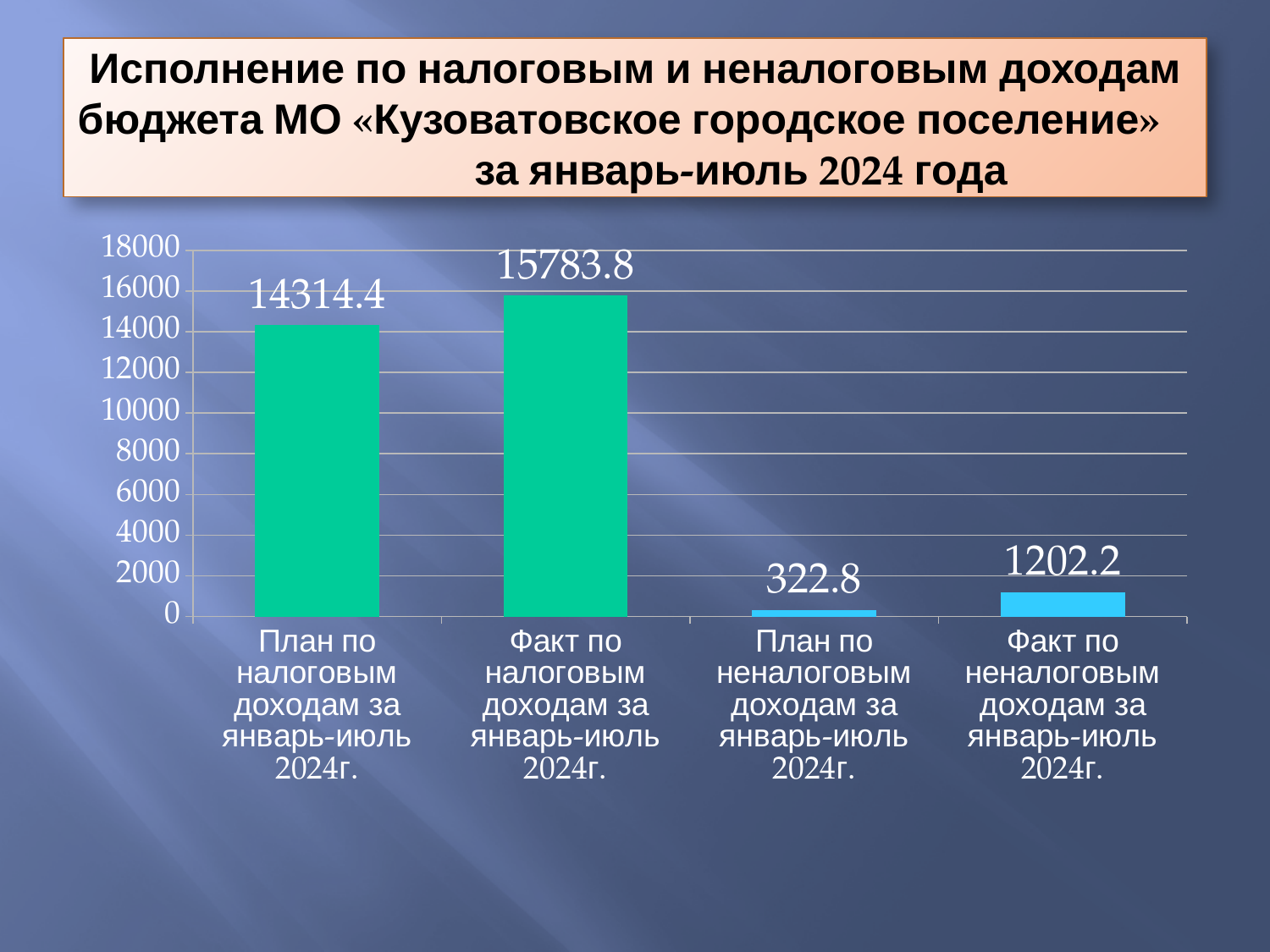

# Исполнение по налоговым и неналоговым доходам бюджета МО «Кузоватовское городское поселение»                        за январь-июль 2024 года

### Chart

| Category | Столбец1 |
|---|---|
| План по налоговым доходам за январь-июль 2024г. | 14314.4 |
| Факт по налоговым доходам за январь-июль 2024г. | 15783.8 |
| План по неналоговым доходам за январь-июль 2024г. | 322.8 |
| Факт по неналоговым доходам за январь-июль 2024г. | 1202.2 |